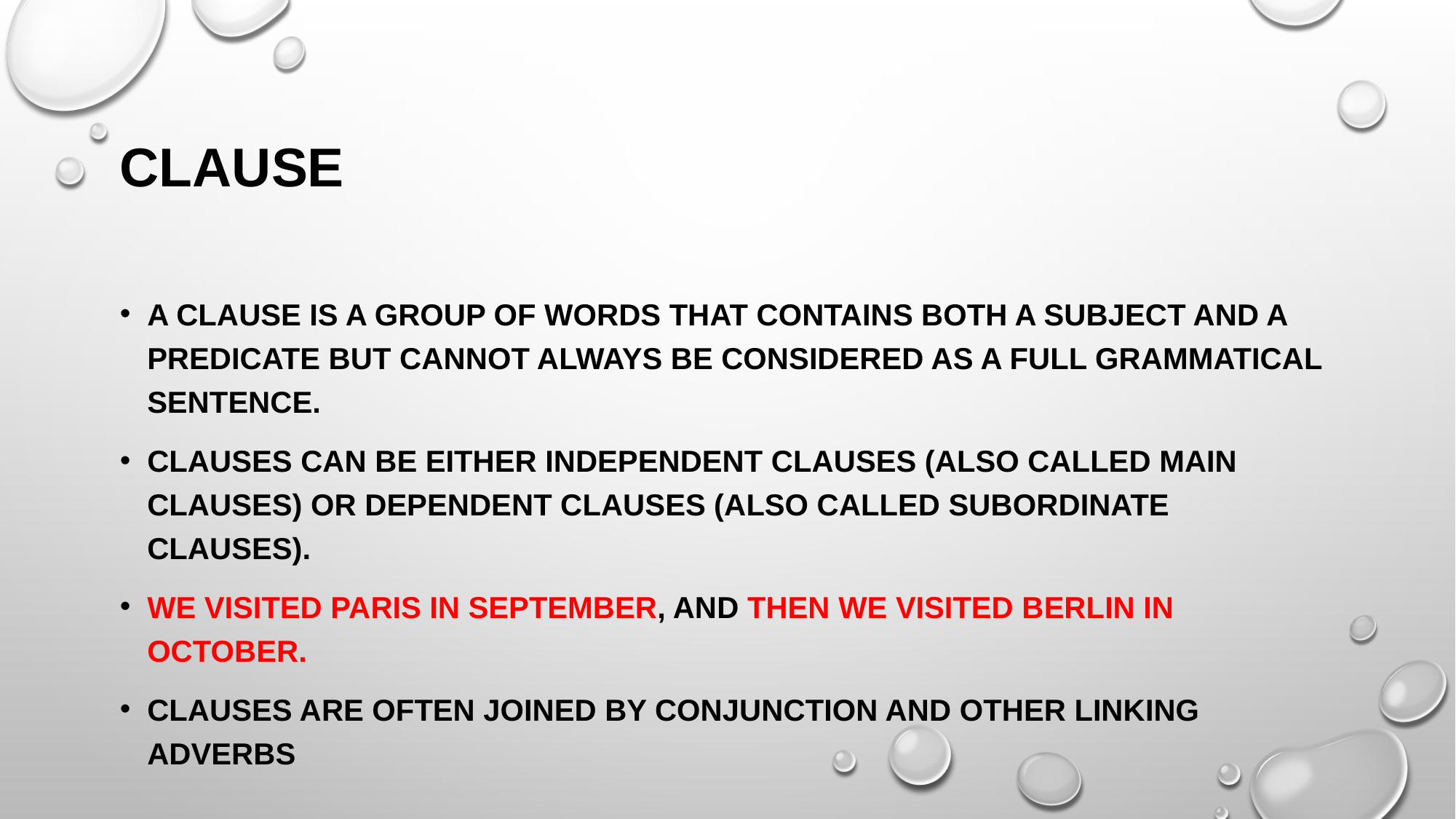

# Clause
A clause is a group of words that contains both a subject and a predicate but cannot always be considered as a full grammatical sentence.
Clauses can be either independent clauses (also called main clauses) or dependent clauses (also called subordinate clauses).
We visited Paris in September, and then we visited Berlin in October.
Clauses are often joined by conjunction and other linking adverbs